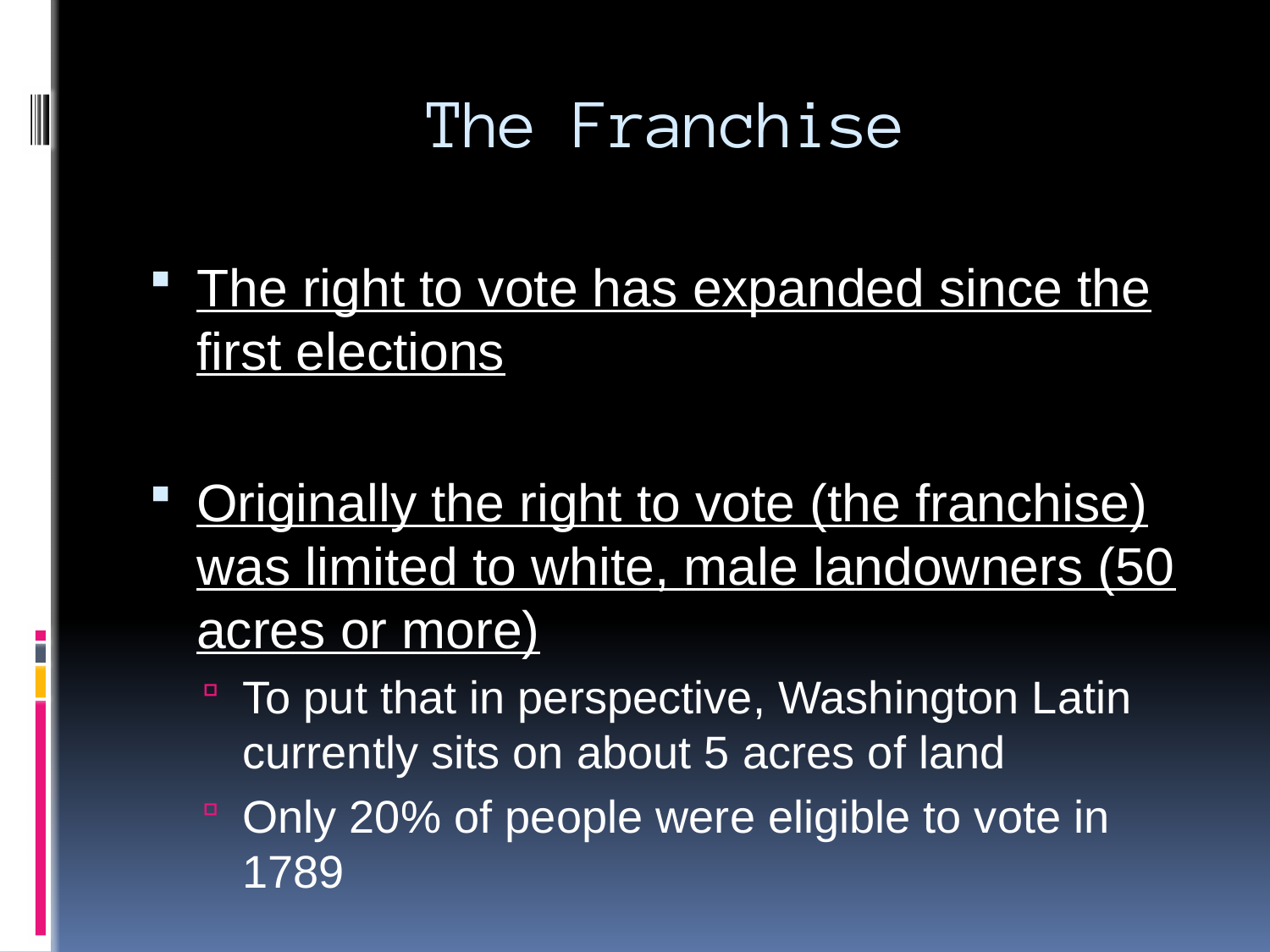

# The Franchise
The right to vote has expanded since the first elections

Originally the right to vote (the franchise) was limited to white, male landowners (50 acres or more)
To put that in perspective, Washington Latin currently sits on about 5 acres of land
Only 20% of people were eligible to vote in 1789